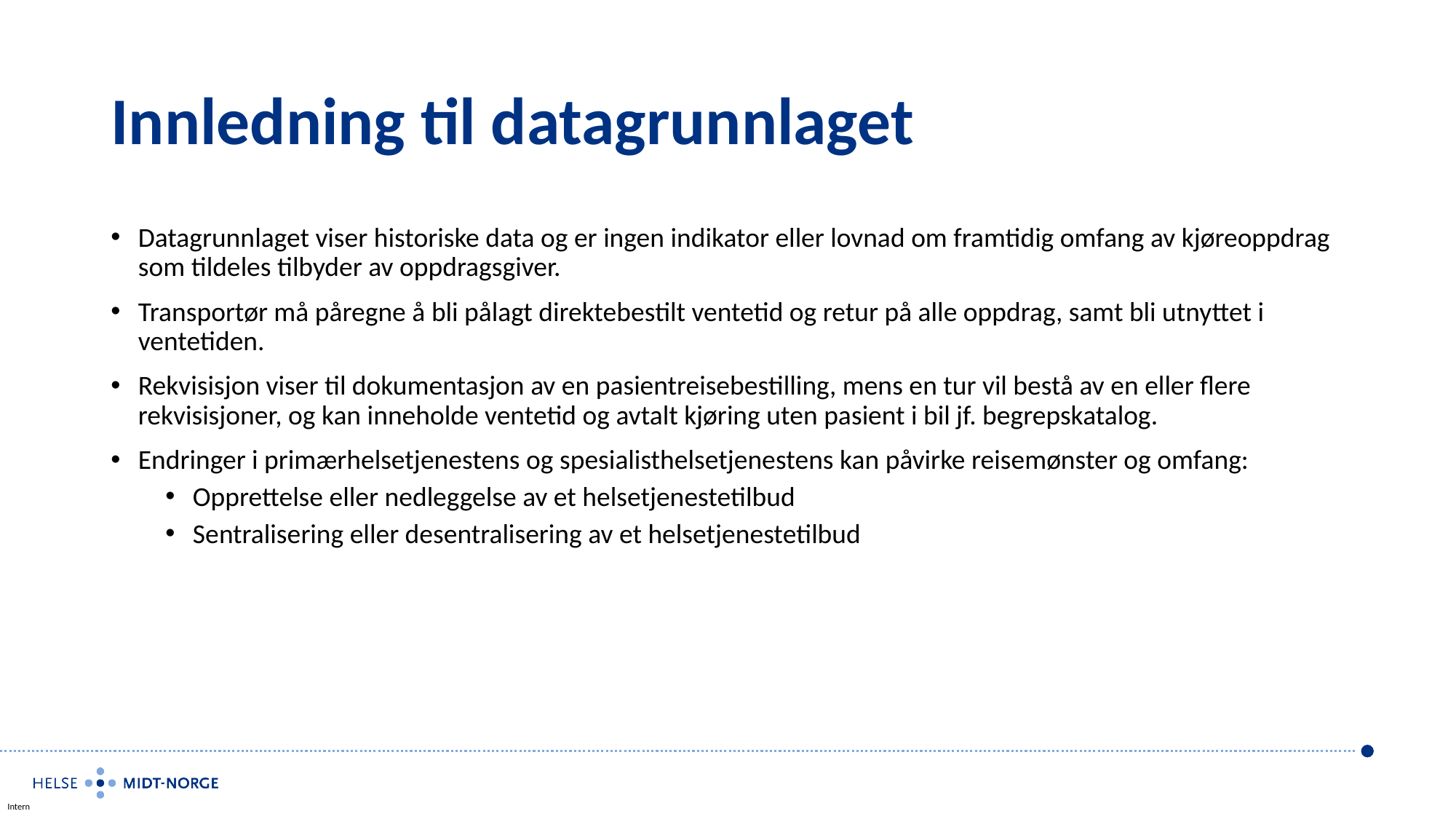

# Innledning til datagrunnlaget
Datagrunnlaget viser historiske data og er ingen indikator eller lovnad om framtidig omfang av kjøreoppdrag som tildeles tilbyder av oppdragsgiver.
Transportør må påregne å bli pålagt direktebestilt ventetid og retur på alle oppdrag, samt bli utnyttet i ventetiden.
Rekvisisjon viser til dokumentasjon av en pasientreisebestilling, mens en tur vil bestå av en eller flere rekvisisjoner, og kan inneholde ventetid og avtalt kjøring uten pasient i bil jf. begrepskatalog.
Endringer i primærhelsetjenestens og spesialisthelsetjenestens kan påvirke reisemønster og omfang:
Opprettelse eller nedleggelse av et helsetjenestetilbud
Sentralisering eller desentralisering av et helsetjenestetilbud